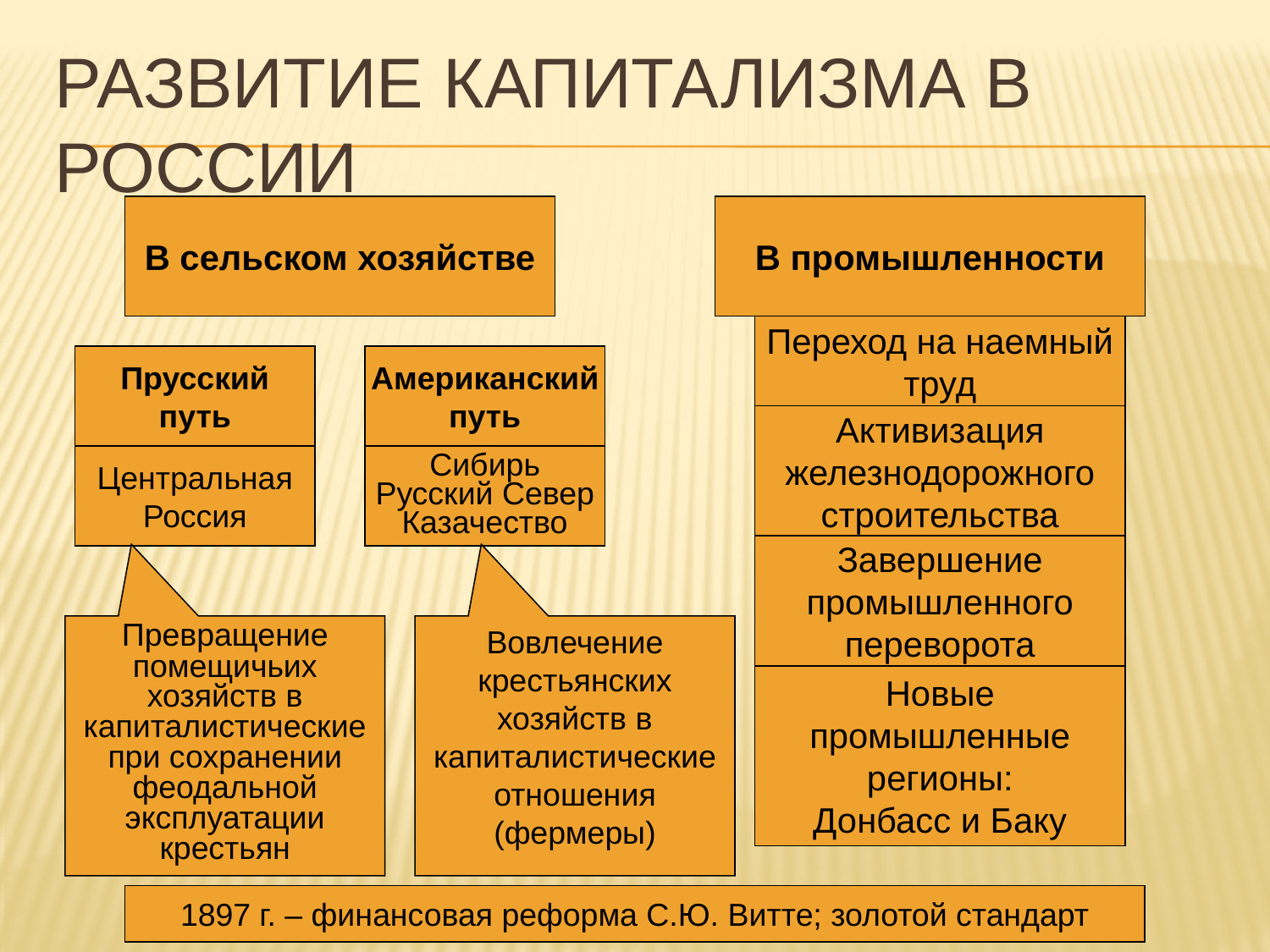

# Развитие капитализма в России
В сельском хозяйстве
В промышленности
Переход на наемный
труд
Прусский
путь
Американский
путь
Активизация
железнодорожного
строительства
Центральная
Россия
Сибирь
Русский Север
Казачество
Завершение
промышленного
переворота
Превращение помещичьих хозяйств в капиталистические при сохранении феодальной эксплуатации крестьян
Вовлечение крестьянских хозяйств в капиталистические отношения (фермеры)
Новые
промышленные
регионы:
Донбасс и Баку
1897 г. – финансовая реформа С.Ю. Витте; золотой стандарт